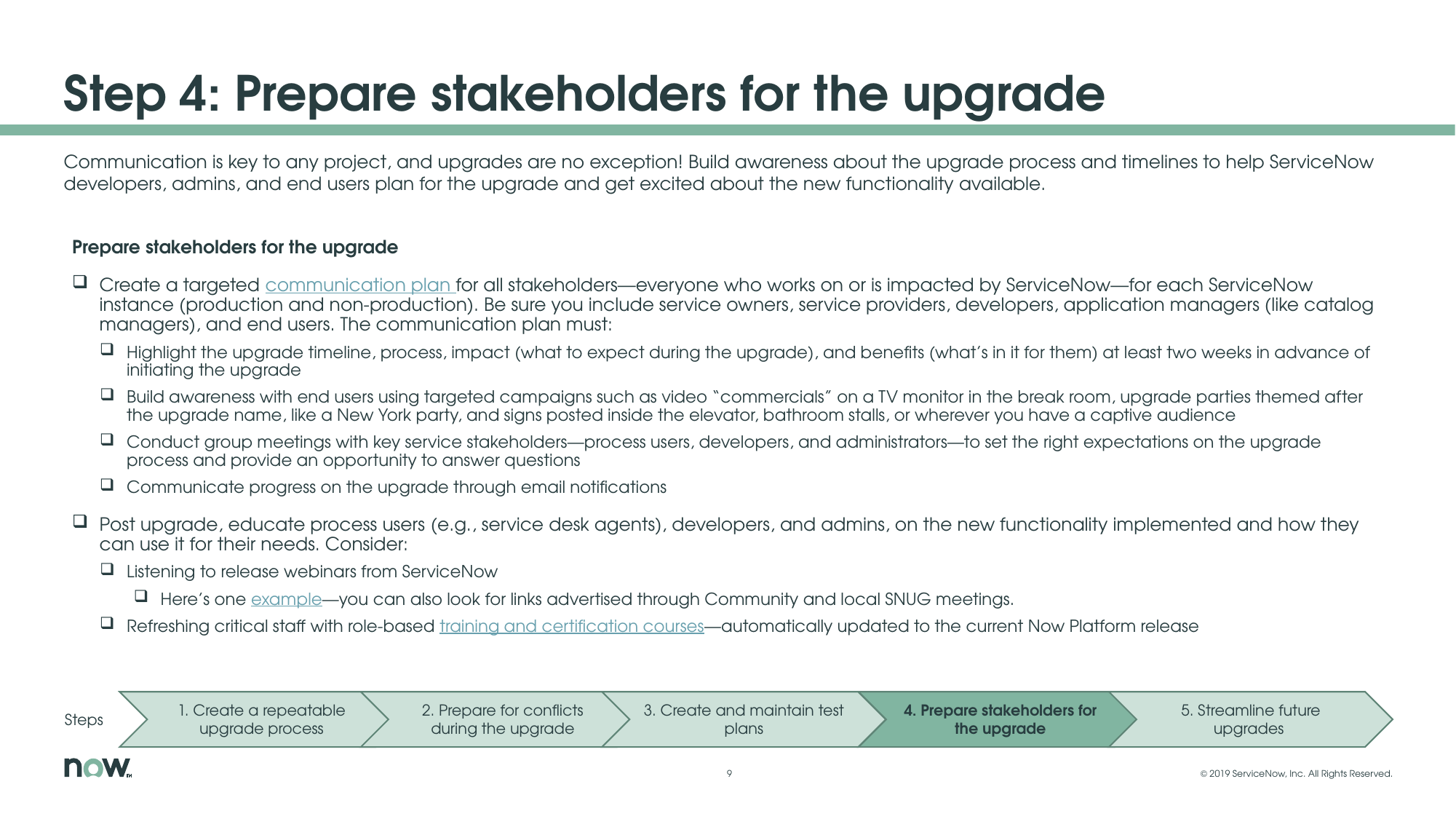

# Step 4: Prepare stakeholders for the upgrade

Communication is key to any project, and upgrades are no exception! Build awareness about the upgrade process and timelines to help ServiceNow developers, admins, and end users plan for the upgrade and get excited about the new functionality available.
Prepare stakeholders for the upgrade
Create a targeted communication plan for all stakeholders—everyone who works on or is impacted by ServiceNow—for each ServiceNow instance (production and non-production). Be sure you include service owners, service providers, developers, application managers (like catalog managers), and end users. The communication plan must:
Highlight the upgrade timeline, process, impact (what to expect during the upgrade), and benefits (what’s in it for them) at least two weeks in advance of initiating the upgrade
Build awareness with end users using targeted campaigns such as video “commercials” on a TV monitor in the break room, upgrade parties themed after the upgrade name, like a New York party, and signs posted inside the elevator, bathroom stalls, or wherever you have a captive audience
Conduct group meetings with key service stakeholders—process users, developers, and administrators—to set the right expectations on the upgrade process and provide an opportunity to answer questions
Communicate progress on the upgrade through email notifications
Post upgrade, educate process users (e.g., service desk agents), developers, and admins, on the new functionality implemented and how they can use it for their needs. Consider:
Listening to release webinars from ServiceNow
Here’s one example—you can also look for links advertised through Community and local SNUG meetings.
Refreshing critical staff with role-based training and certification courses—automatically updated to the current Now Platform release

Steps
1. Create a repeatable upgrade process
2. Prepare for conflicts during the upgrade
3. Create and maintain test plans
4. Prepare stakeholders for the upgrade
5. Streamline future upgrades